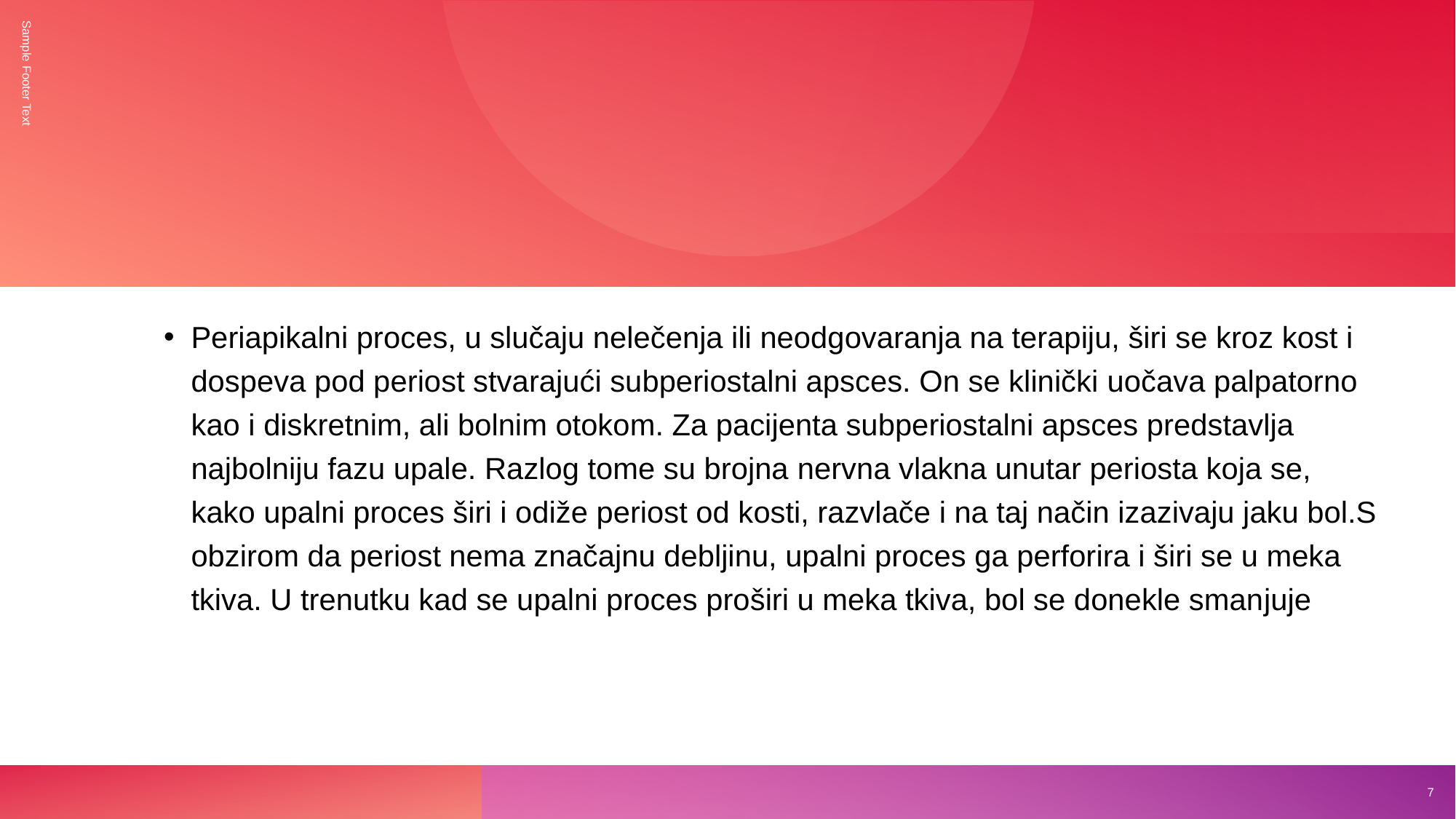

#
Sample Footer Text
Periapikalni proces, u slučaju nelečenja ili neodgovaranja na terapiju, širi se kroz kost i dospeva pod periost stvarajući subperiostalni apsces. On se klinički uočava palpatorno kao i diskretnim, ali bolnim otokom. Za pacijenta subperiostalni apsces predstavlja najbolniju fazu upale. Razlog tome su brojna nervna vlakna unutar periosta koja se, kako upalni proces širi i odiže periost od kosti, razvlače i na taj način izazivaju jaku bol.S obzirom da periost nema značajnu debljinu, upalni proces ga perforira i širi se u meka tkiva. U trenutku kad se upalni proces proširi u meka tkiva, bol se donekle smanjuje
7